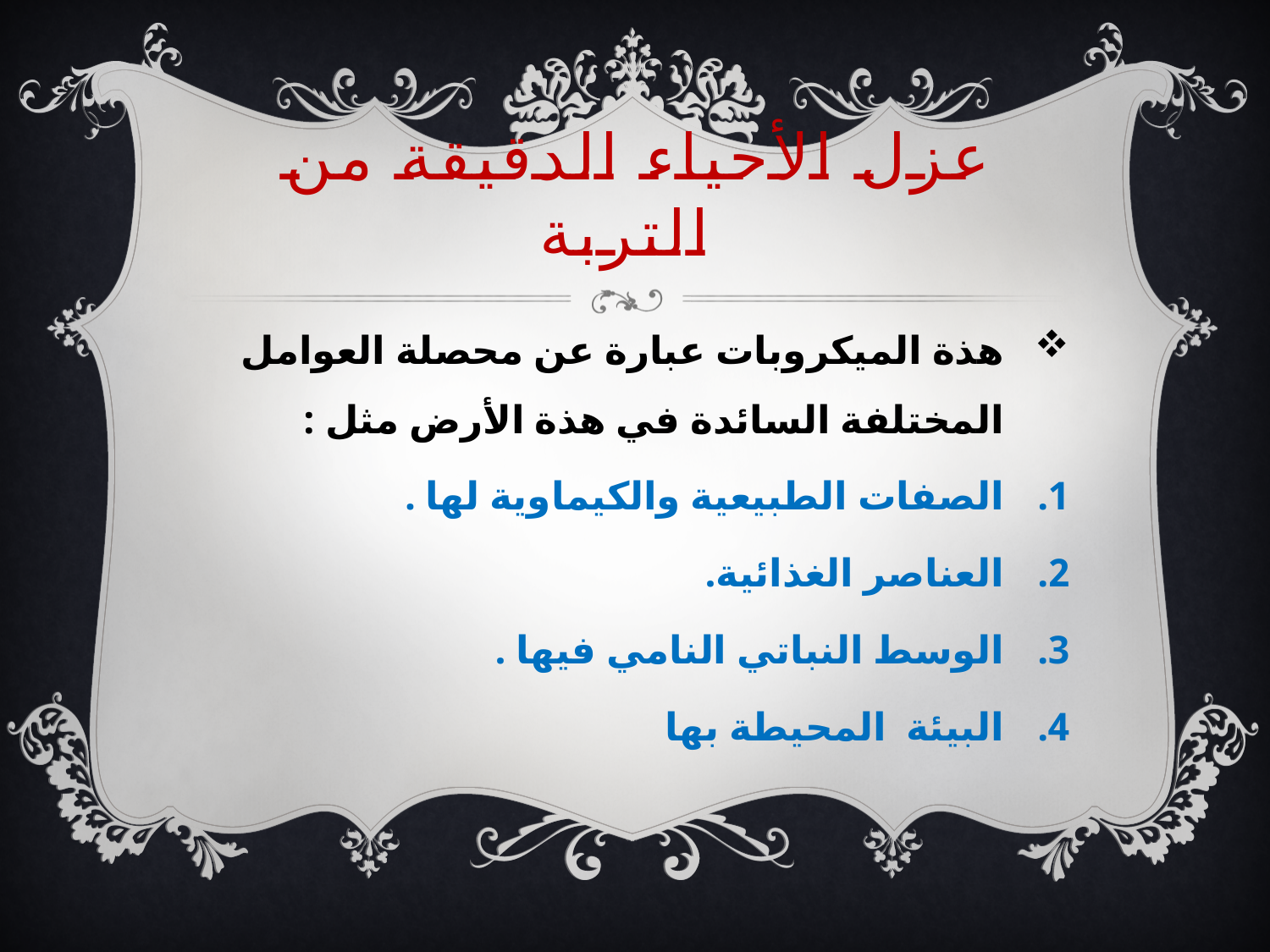

# عزل الأحياء الدقيقة من التربة
هذة الميكروبات عبارة عن محصلة العوامل المختلفة السائدة في هذة الأرض مثل :
الصفات الطبيعية والكيماوية لها .
العناصر الغذائية.
الوسط النباتي النامي فيها .
البيئة  المحيطة بها